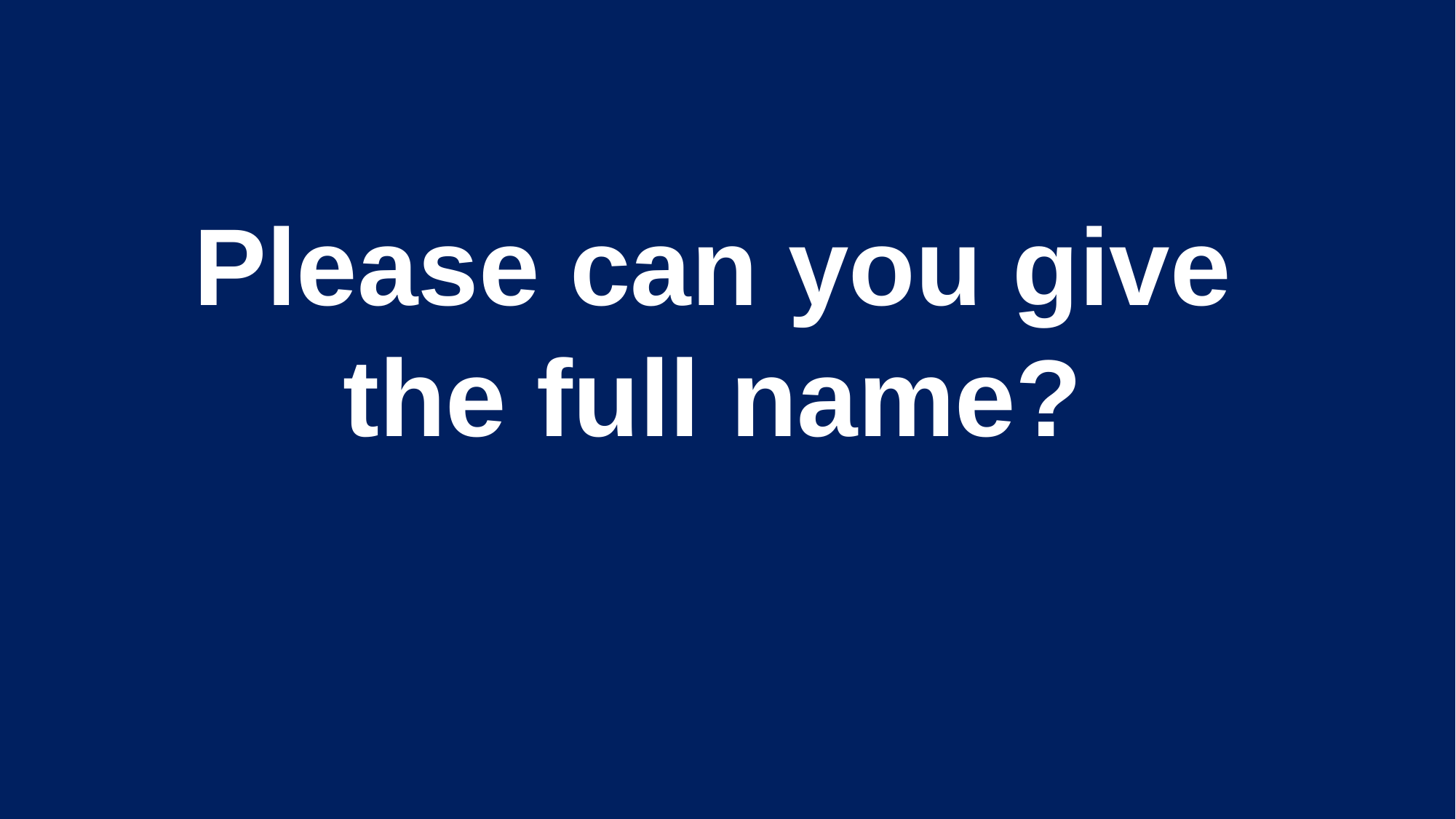

Please can you give the full name?